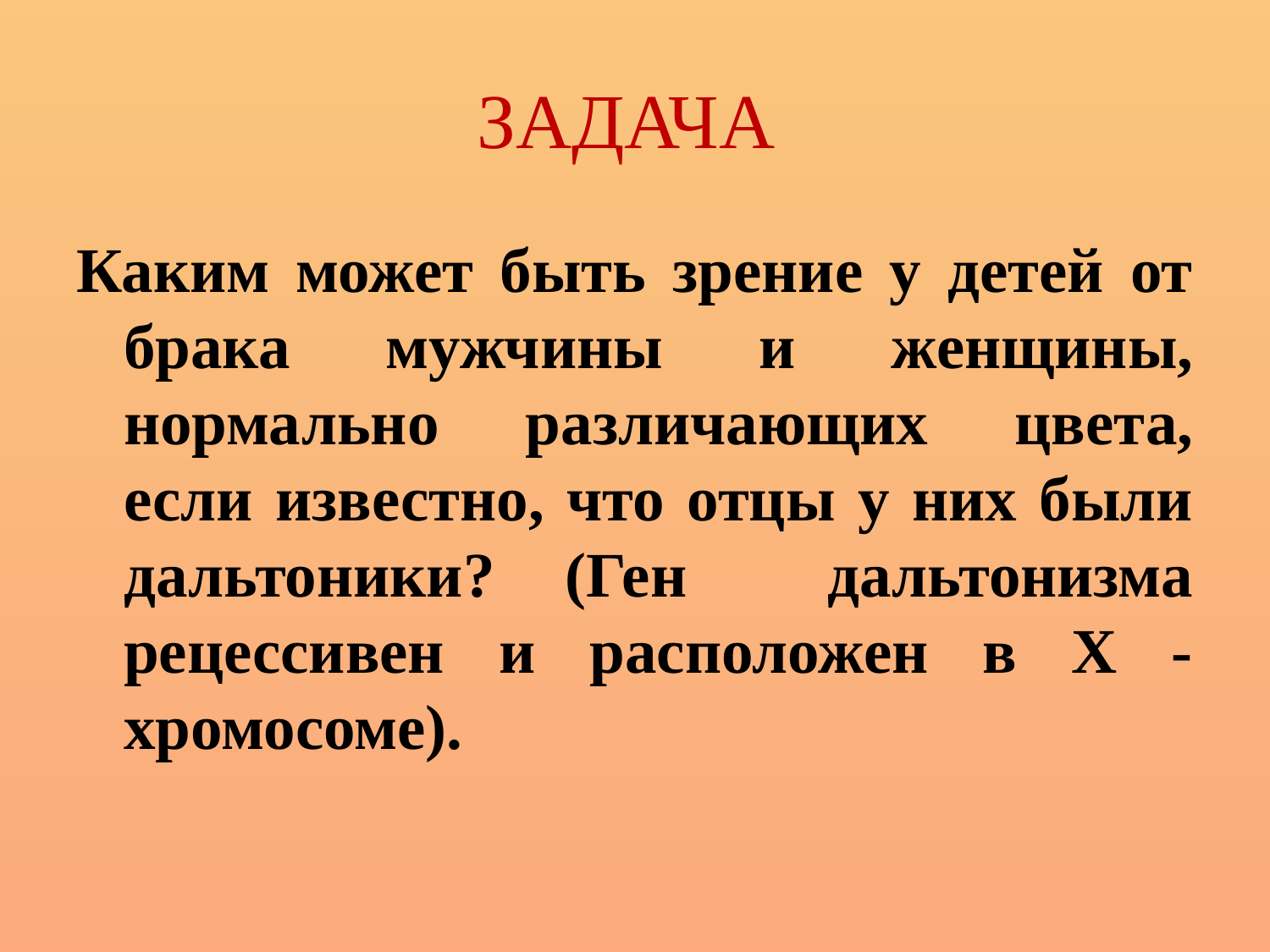

# ЗАДАЧА
Каким может быть зрение у детей от брака мужчины и женщины, нормально различающих цвета, если известно, что отцы у них были дальтоники? (Ген  дальтонизма рецессивен и расположен в Х - хромосоме).